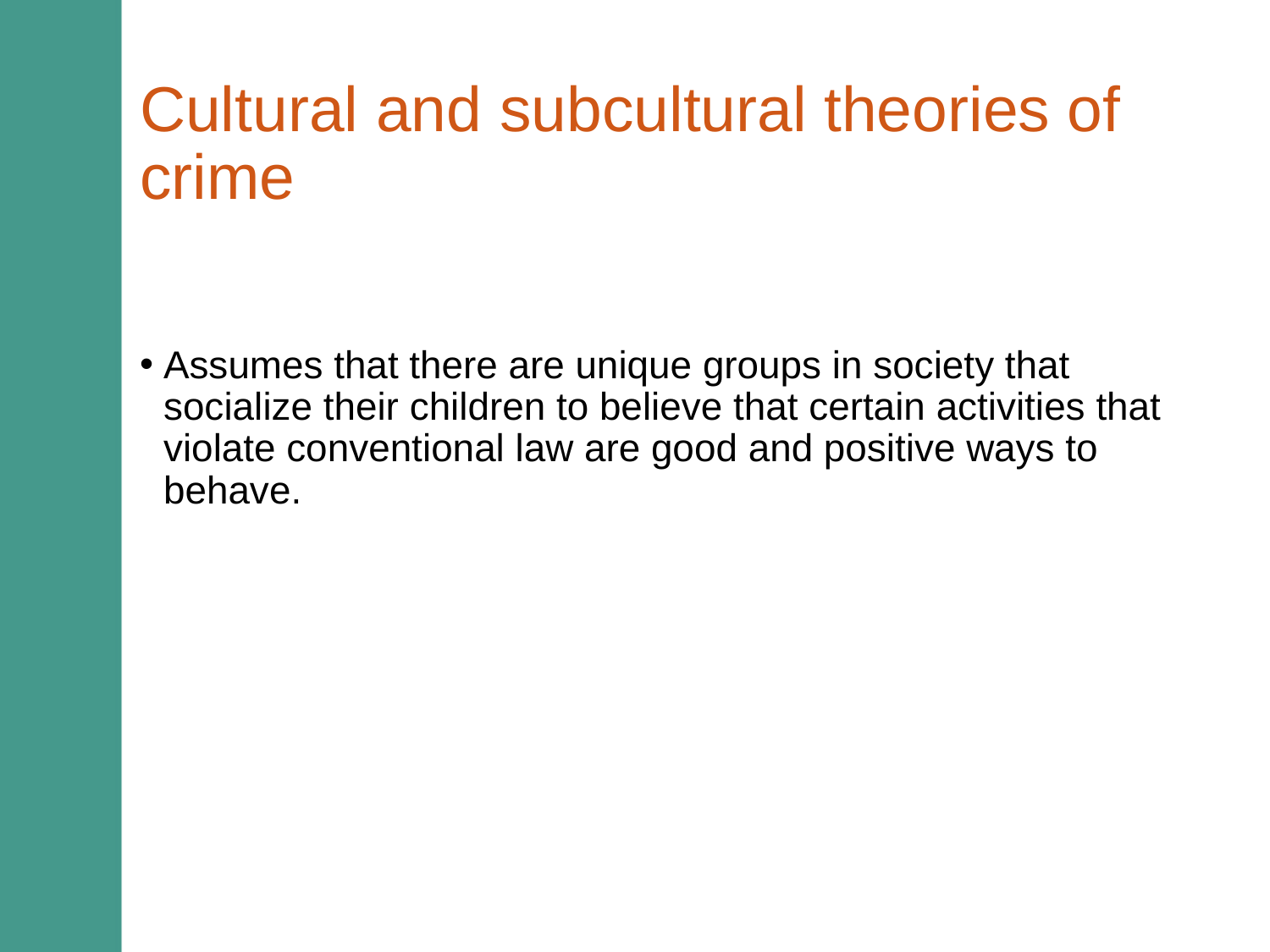

# Cultural and subcultural theories of crime
Assumes that there are unique groups in society that socialize their children to believe that certain activities that violate conventional law are good and positive ways to behave.